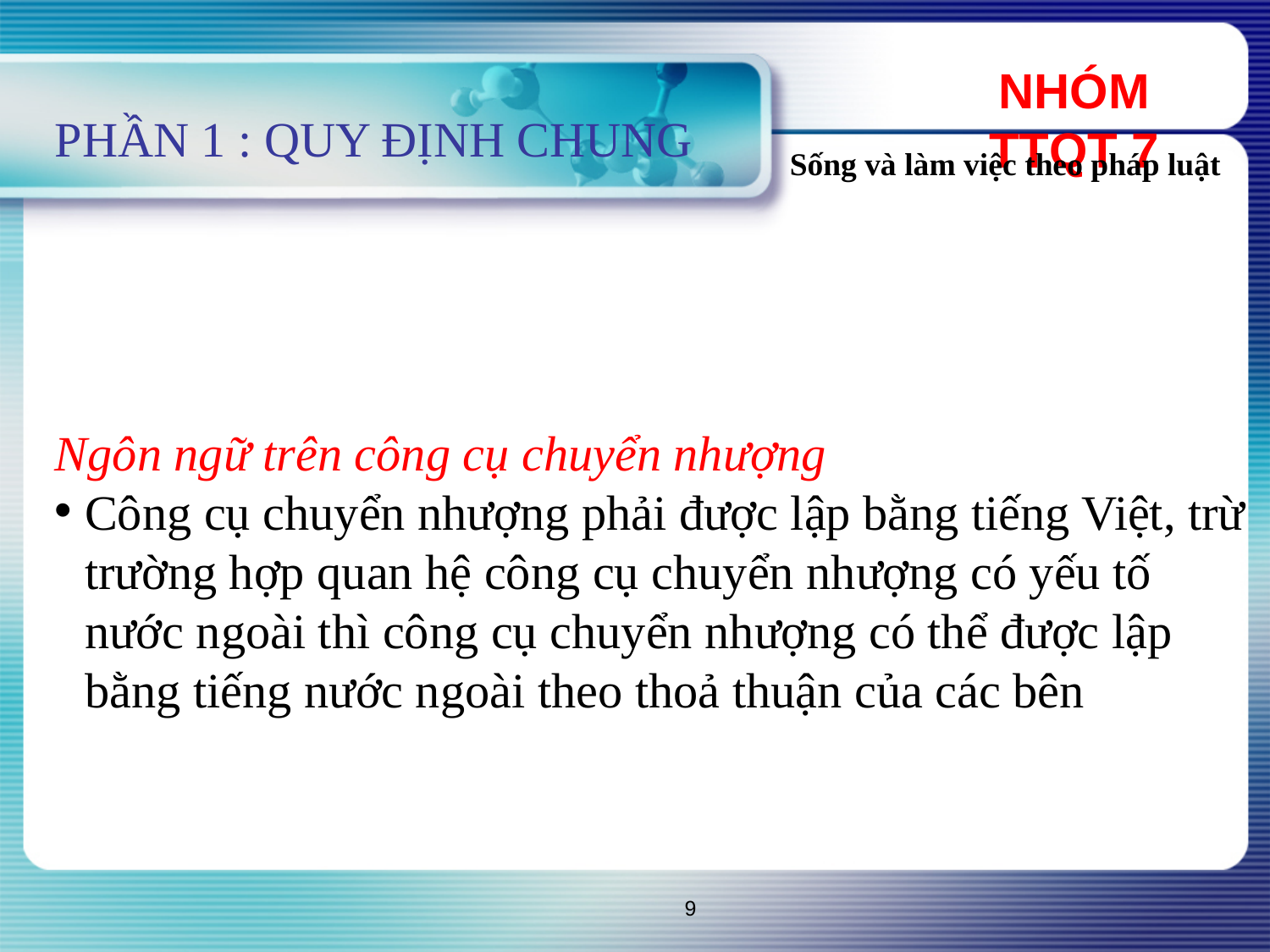

PHẦN 1 : QUY ĐỊNH CHUNG
NHÓM TTQT 7
Sống và làm việc theo pháp luật

Ngôn ngữ trên công cụ chuyển nhượng
Công cụ chuyển nhượng phải được lập bằng tiếng Việt, trừ trường hợp quan hệ công cụ chuyển nhượng có yếu tố nước ngoài thì công cụ chuyển nhượng có thể được lập bằng tiếng nước ngoài theo thoả thuận của các bên

9